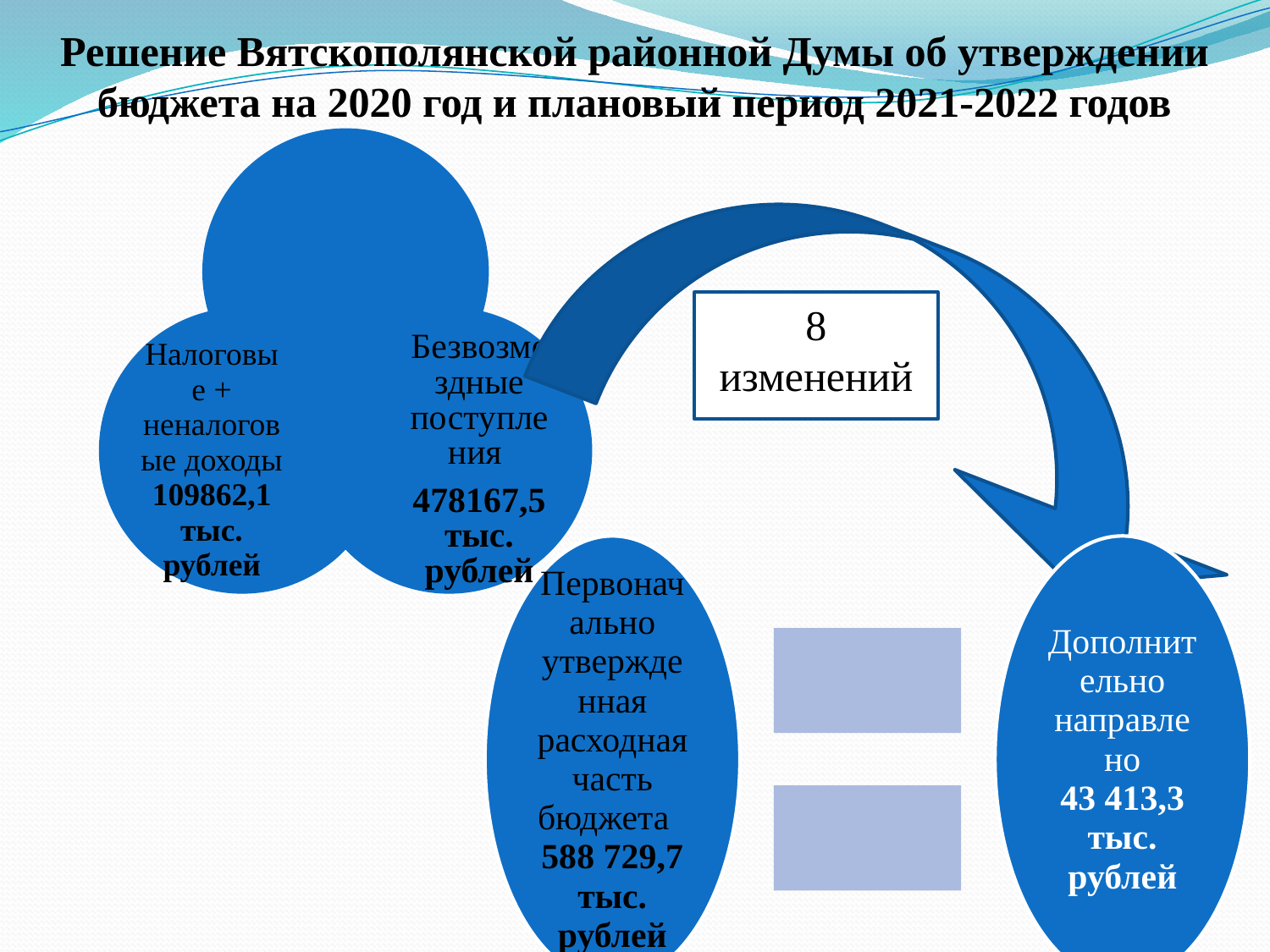

# Решение Вятскополянской районной Думы об утверждении бюджета на 2020 год и плановый период 2021-2022 годов
478167,5 тыс. рублей
Налоговые + неналоговые доходы
109862,1
тыс. рублей

8 изменений
Первоначально утвержденная расходная часть бюджета
588 729,7
тыс. рублей
Дополнительно направлено
43 413,3 тыс. рублей
4